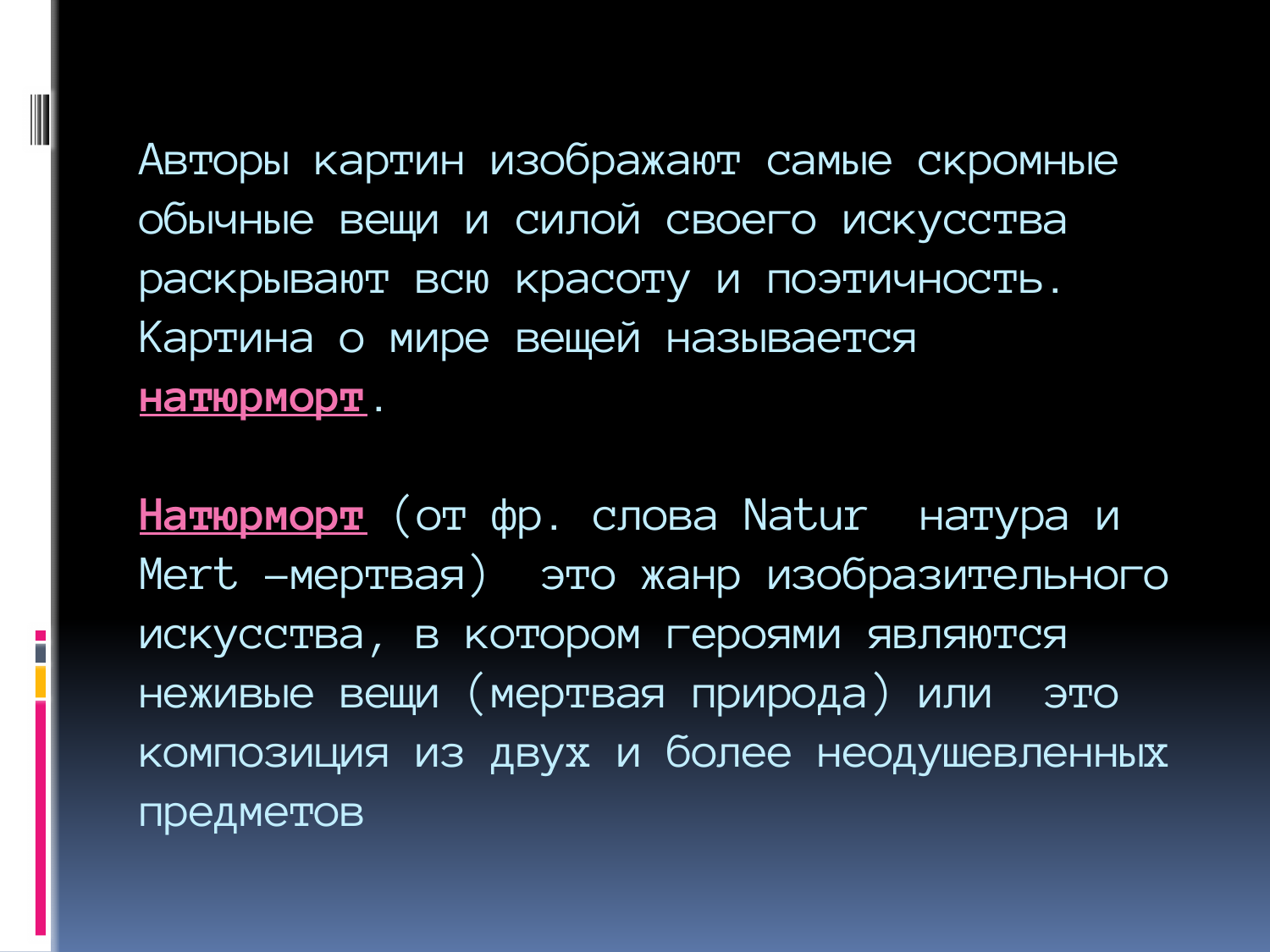

# Авторы картин изображают самые скромные обычные вещи и силой своего искусства раскрывают всю красоту и поэтичность. Картина о мире вещей называется натюрморт.  Натюрморт (от фр. слова Natur  натура и Mert -мертвая)  это жанр изобразительного искусства, в котором героями являются неживые вещи (мертвая природа) или  это композиция из двух и более неодушевленных предметов